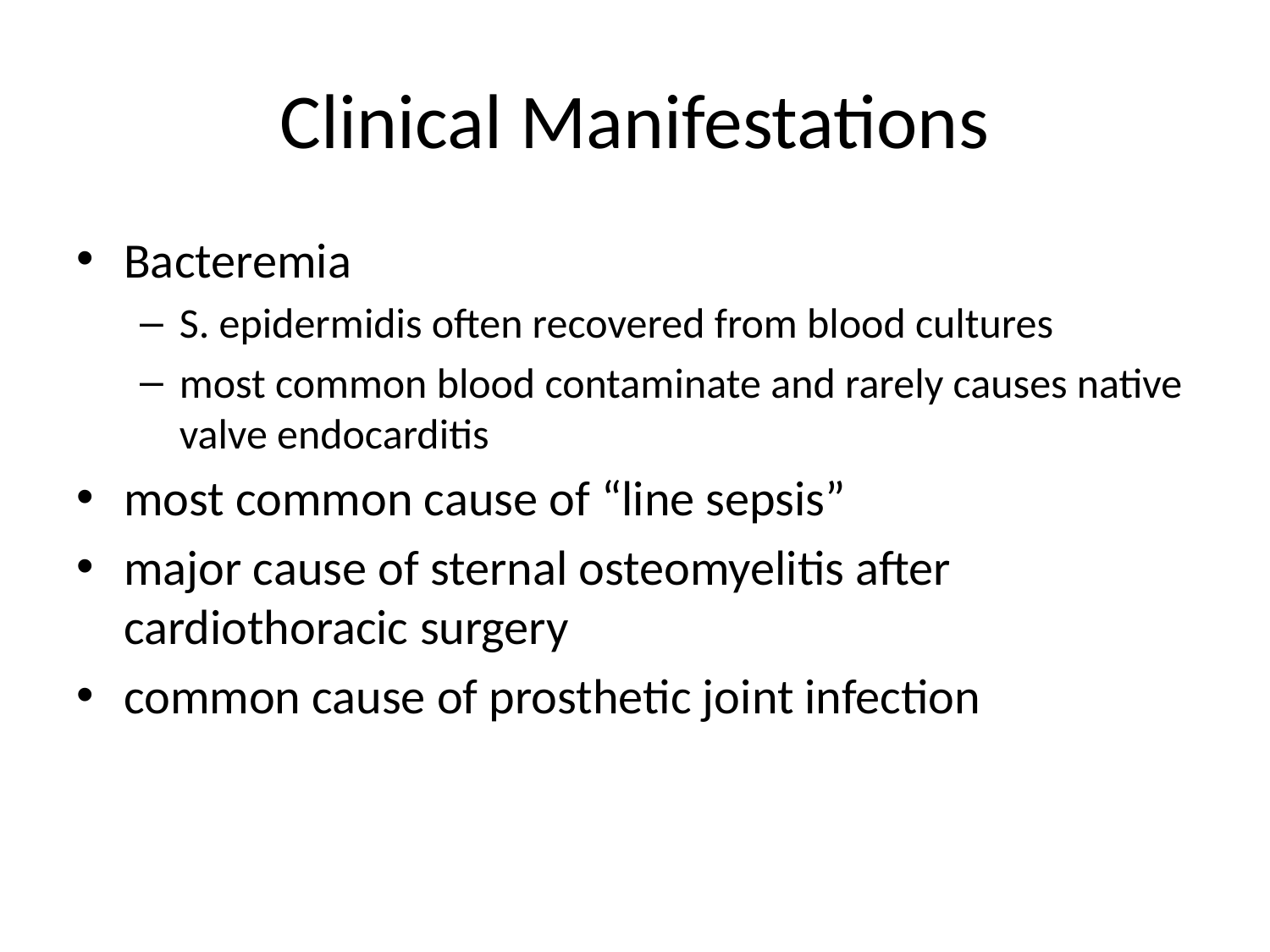

# Clinical Manifestations
Bacteremia
S. epidermidis often recovered from blood cultures
most common blood contaminate and rarely causes native valve endocarditis
most common cause of “line sepsis”
major cause of sternal osteomyelitis after cardiothoracic surgery
common cause of prosthetic joint infection